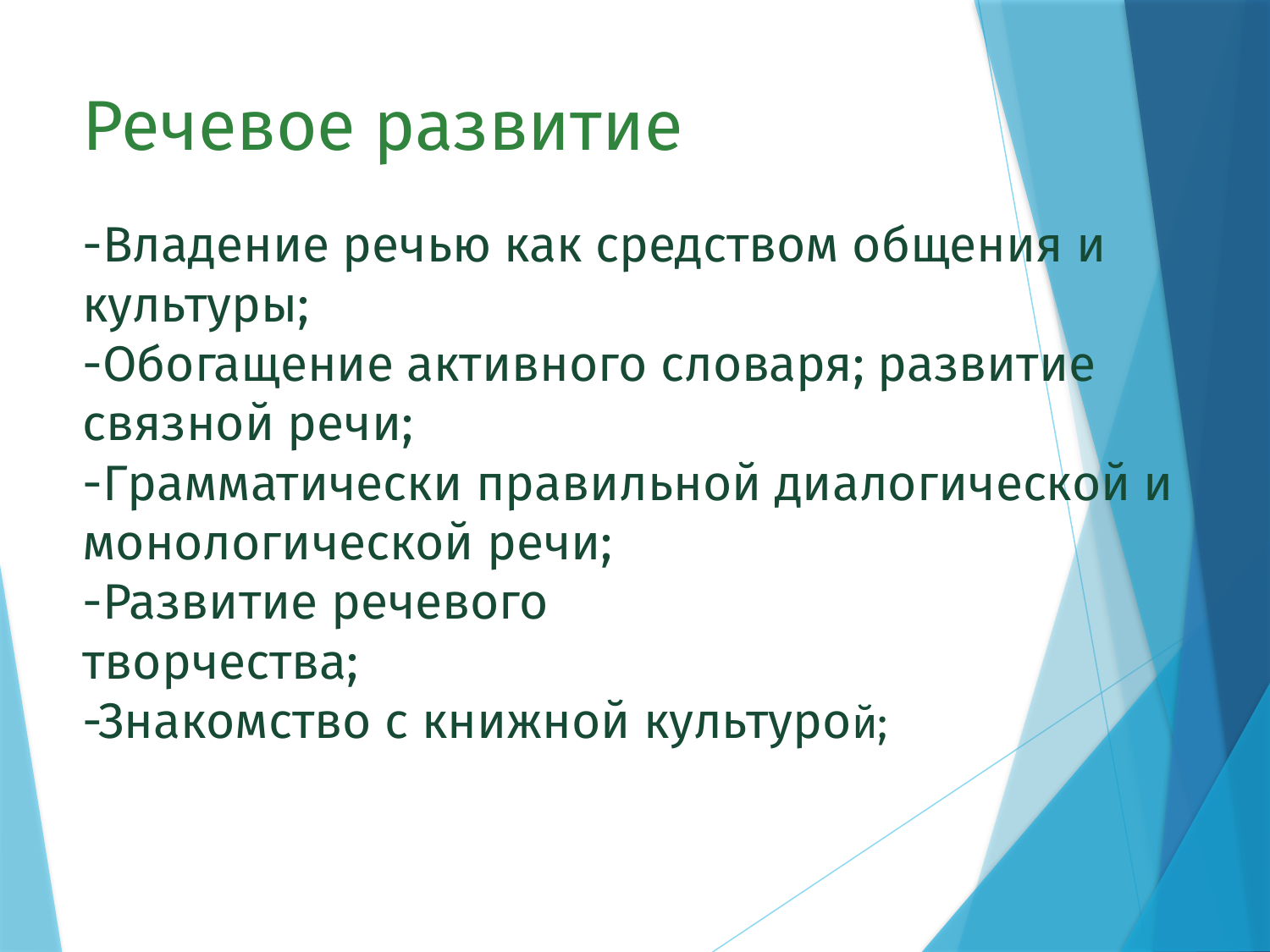

Речевое развитие
# -Владение речью как средством общения и культуры; -Обогащение активного словаря; развитие связной речи; -Грамматически правильной диалогической и монологической речи; -Развитие речевого творчества; -Знакомство с книжной культурой;